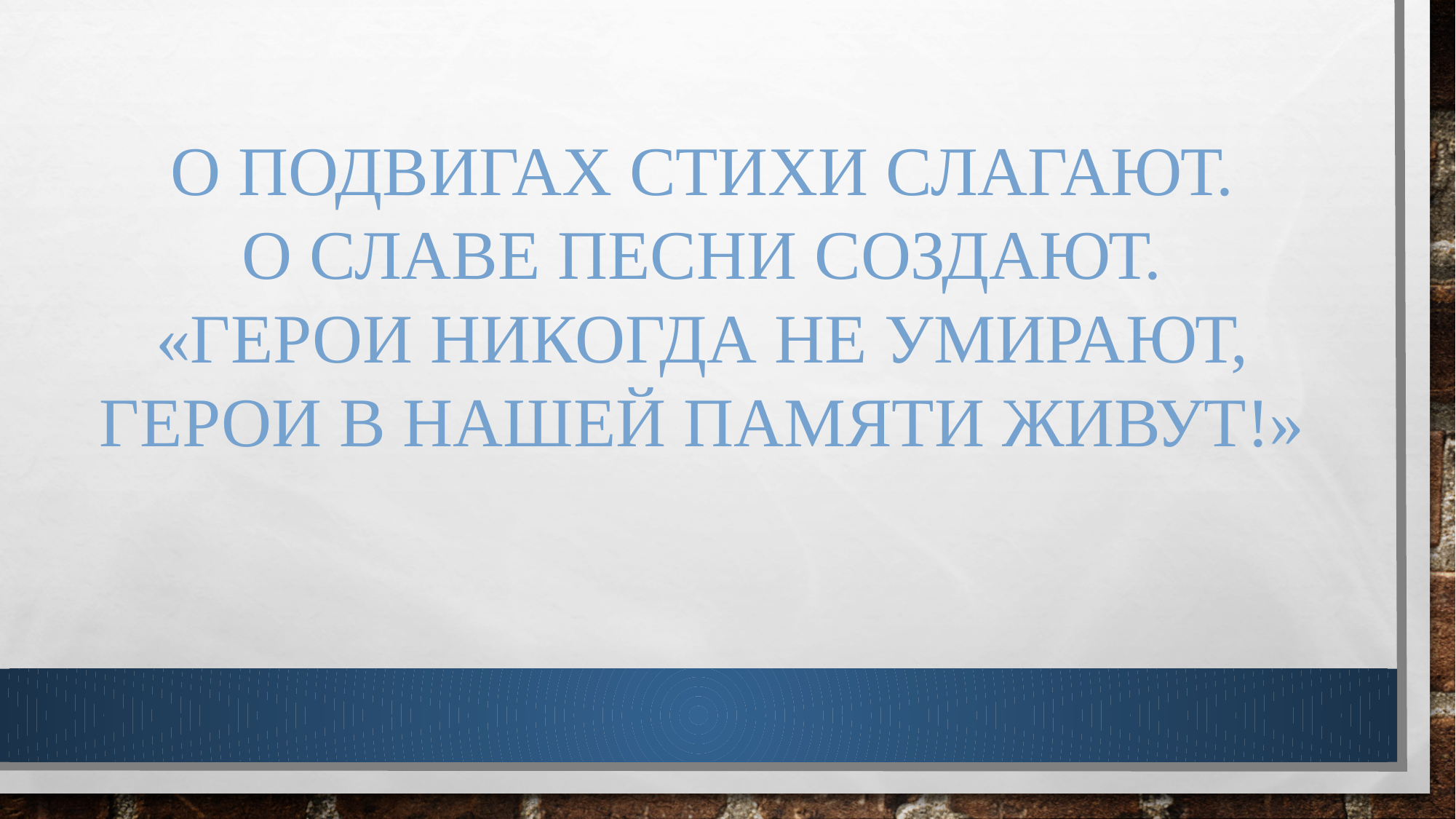

# О подвигах стихи слагают. О славе песни создают. «Герои никогда не умирают, Герои в нашей памяти живут!»